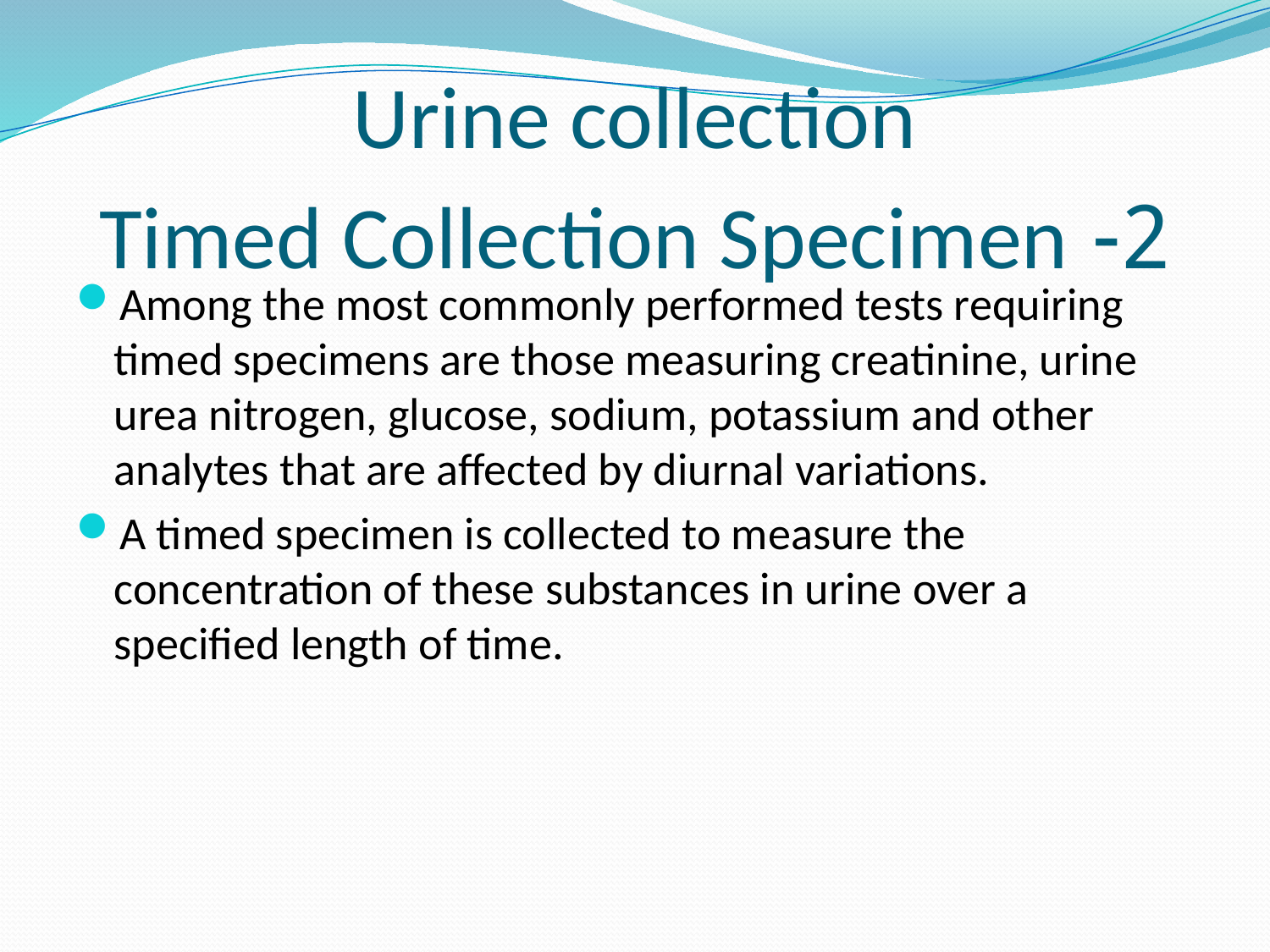

# Urine collection
2- Timed Collection Specimen
Among the most commonly performed tests requiring timed specimens are those measuring creatinine, urine urea nitrogen, glucose, sodium, potassium and other analytes that are affected by diurnal variations.
A timed specimen is collected to measure the concentration of these substances in urine over a specified length of time.